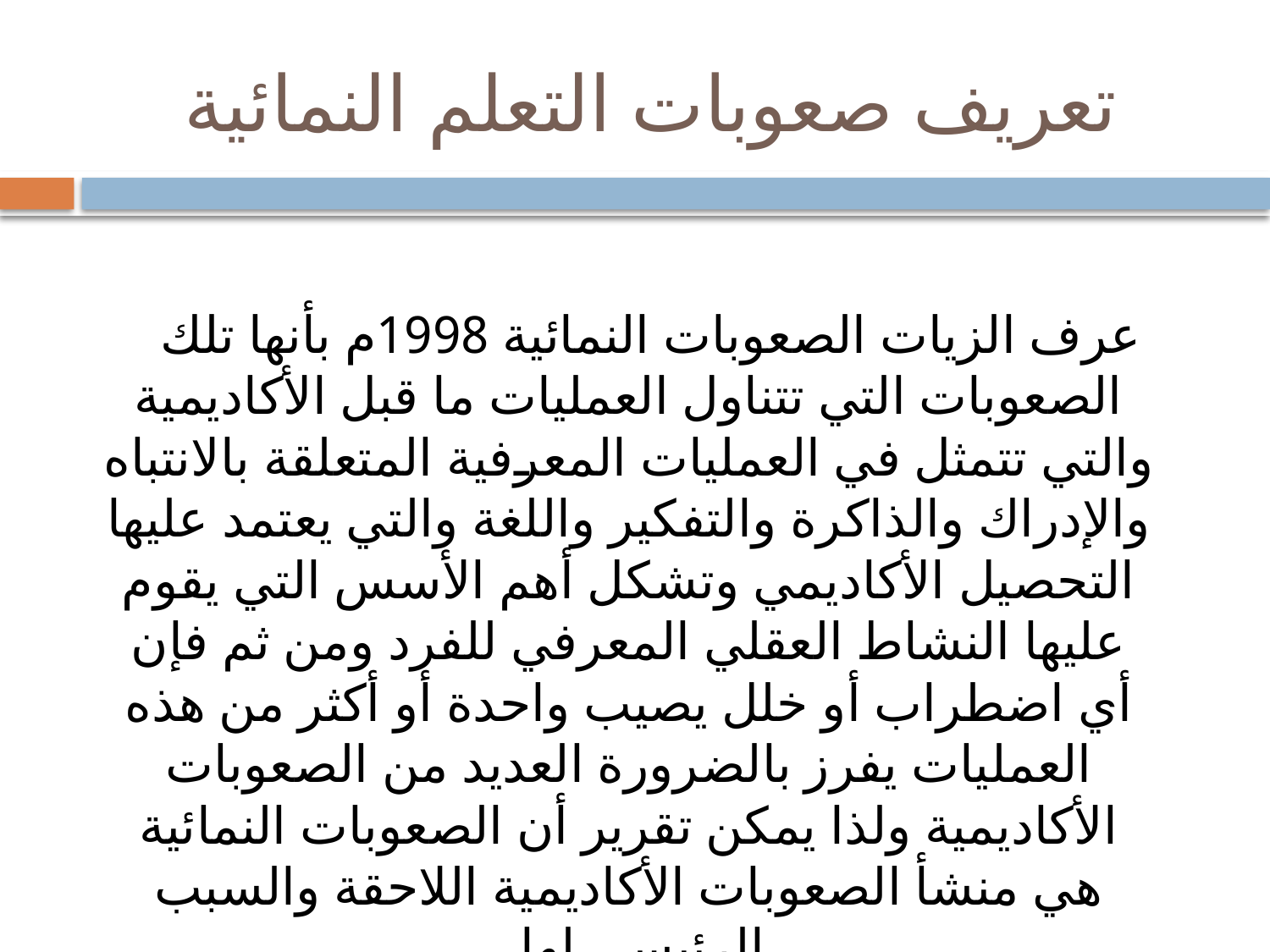

# تعريف صعوبات التعلم النمائية

عرف الزيات الصعوبات النمائية 1998م بأنها تلك الصعوبات التي تتناول العمليات ما قبل الأكاديمية والتي تتمثل في العمليات المعرفية المتعلقة بالانتباه والإدراك والذاكرة والتفكير واللغة والتي يعتمد عليها التحصيل الأكاديمي وتشكل أهم الأسس التي يقوم عليها النشاط العقلي المعرفي للفرد ومن ثم فإن أي اضطراب أو خلل يصيب واحدة أو أكثر من هذه العمليات يفرز بالضرورة العديد من الصعوبات الأكاديمية ولذا يمكن تقرير أن الصعوبات النمائية هي منشأ الصعوبات الأكاديمية اللاحقة والسبب الرئيسي لها.